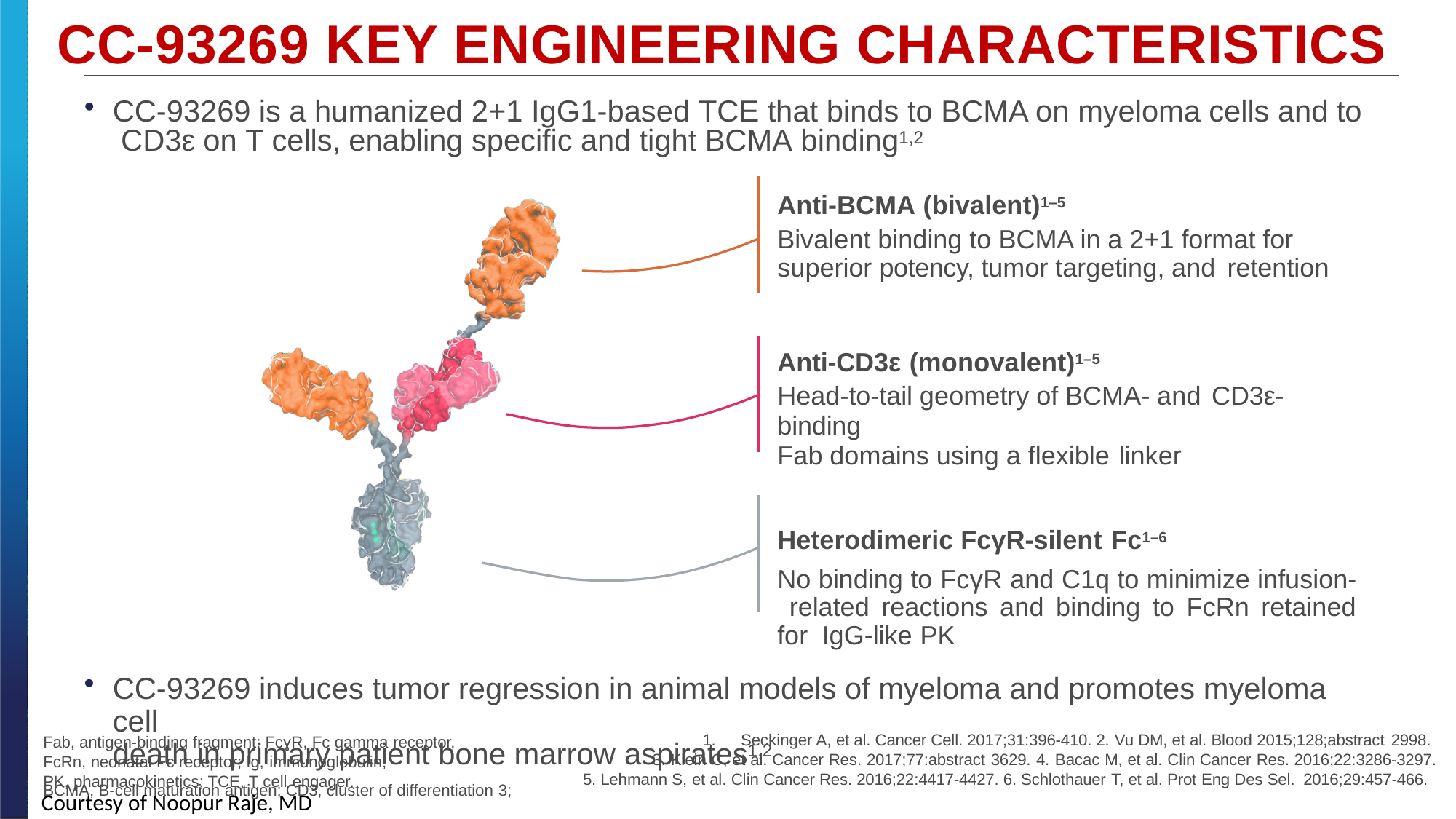

# CC-93269 KEY ENGINEERING CHARACTERISTICS

CC-93269 is a humanized 2+1 IgG1-based TCE that binds to BCMA on myeloma cells and to  CD3ε on T cells, enabling specific and tight BCMA binding1,2
Anti-BCMA (bivalent)1–5
Bivalent binding to BCMA in a 2+1 format for  superior potency, tumor targeting, and retention

Anti-CD3ε (monovalent)1–5
Head‐to‐tail geometry of BCMA- and CD3ε-binding
Fab domains using a flexible linker

Heterodimeric FcγR-silent Fc1–6
No binding to FcγR and C1q to minimize infusion-  related reactions and binding to FcRn retained for  IgG-like PK
CC-93269 induces tumor regression in animal models of myeloma and promotes myeloma cell
death in primary patient bone marrow aspirates1,2
BCMA, B-cell maturation antigen; CD3, cluster of differentiation 3;

1.	Seckinger A, et al. Cancer Cell. 2017;31:396-410. 2. Vu DM, et al. Blood 2015;128;abstract 2998.
Fab, antigen-binding fragment; FcɣR, Fc gamma receptor,  FcRn, neonatal Fc receptor; Ig, immunoglobulin;
PK, pharmacokinetics; TCE, T cell engager.
3. Klein C, et al. Cancer Res. 2017;77:abstract 3629. 4. Bacac M, et al. Clin Cancer Res. 2016;22:3286-3297.
5. Lehmann S, et al. Clin Cancer Res. 2016;22:4417-4427. 6. Schlothauer T, et al. Prot Eng Des Sel. 2016;29:457-466.
Courtesy of Noopur Raje, MD